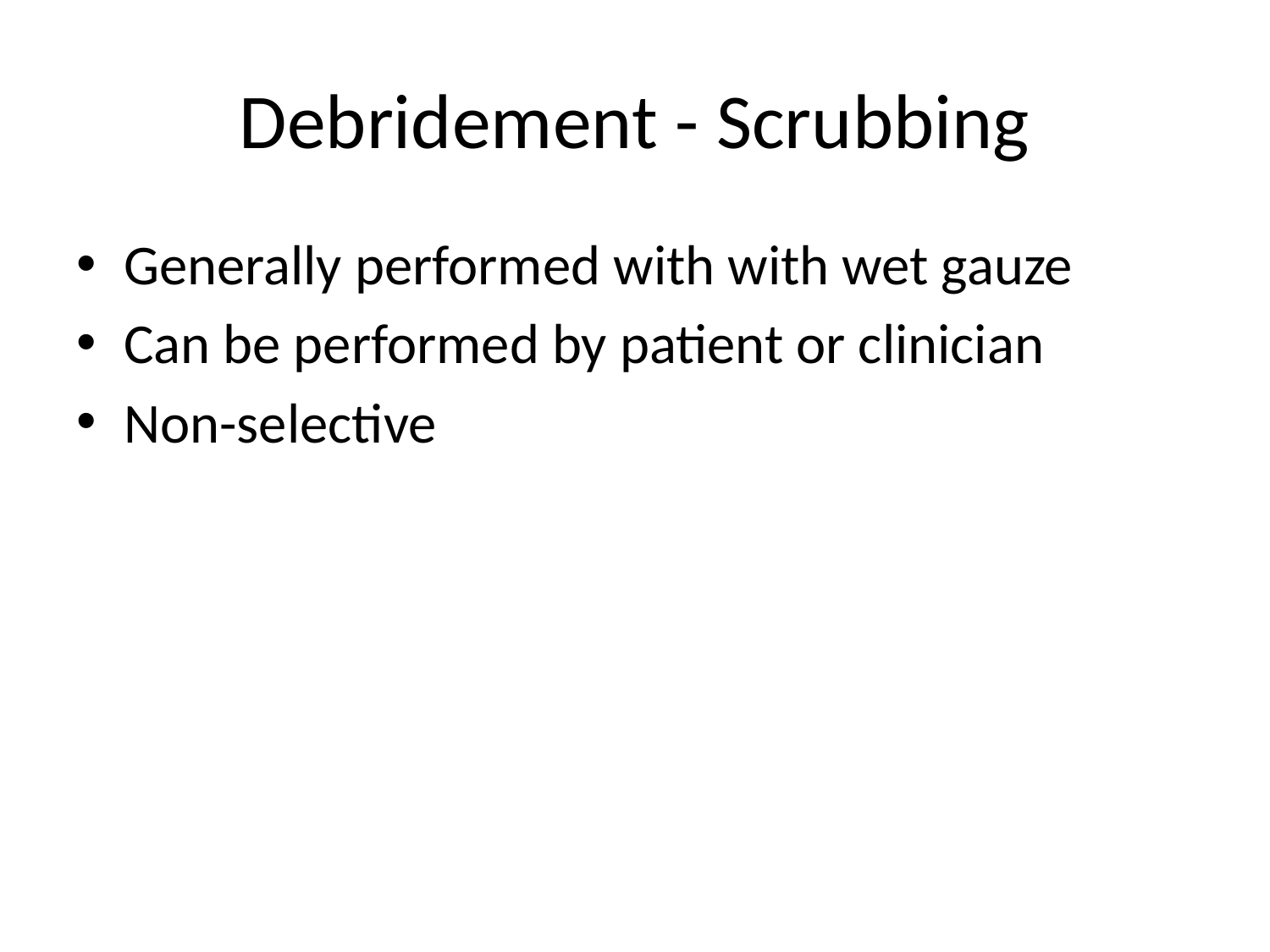

# Debridement - Scrubbing
Generally performed with with wet gauze
Can be performed by patient or clinician
Non-selective